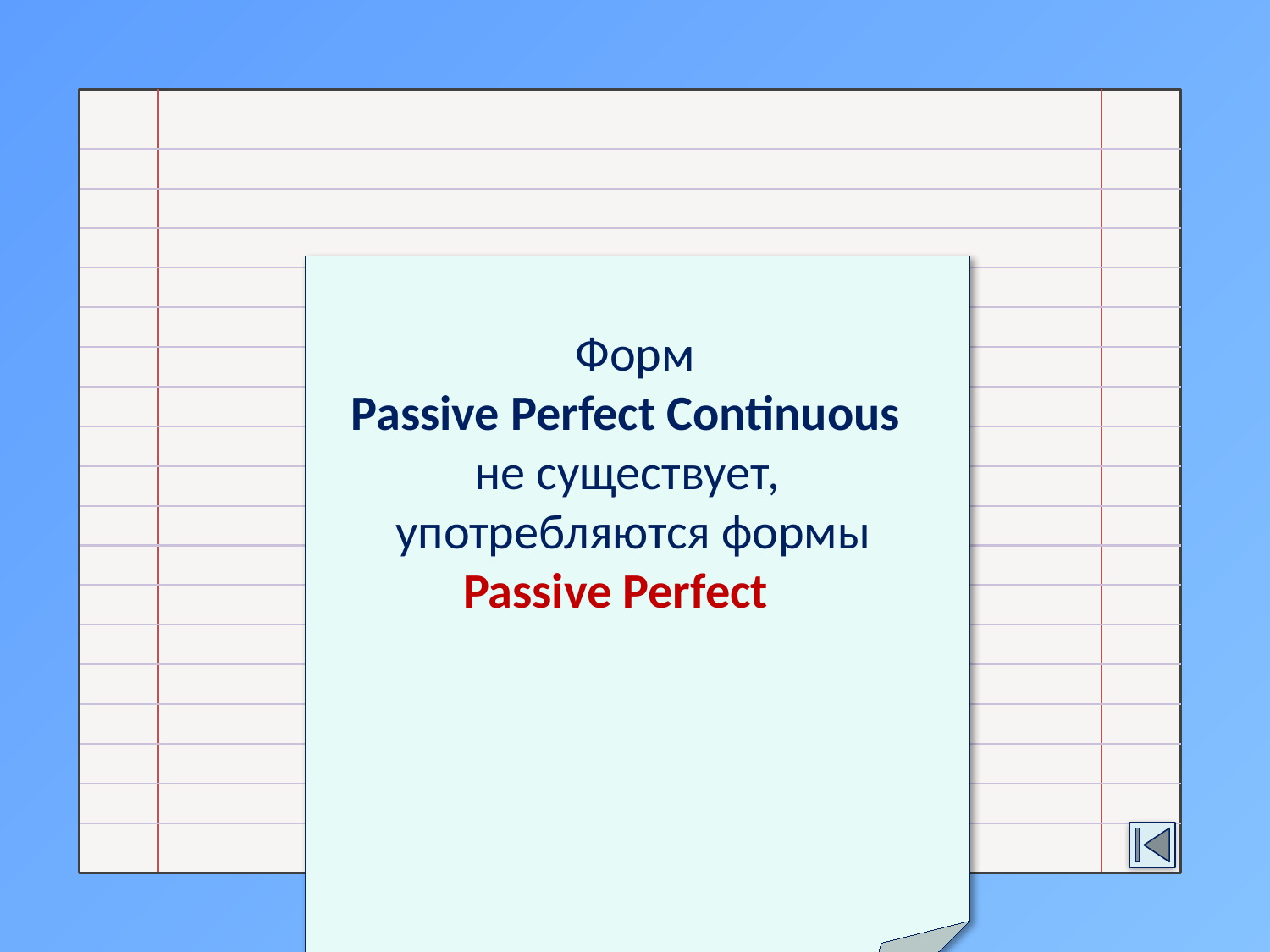

Форм
   Passive Perfect Continuous
              не существует,
       употребляются формы
             Passive Perfect